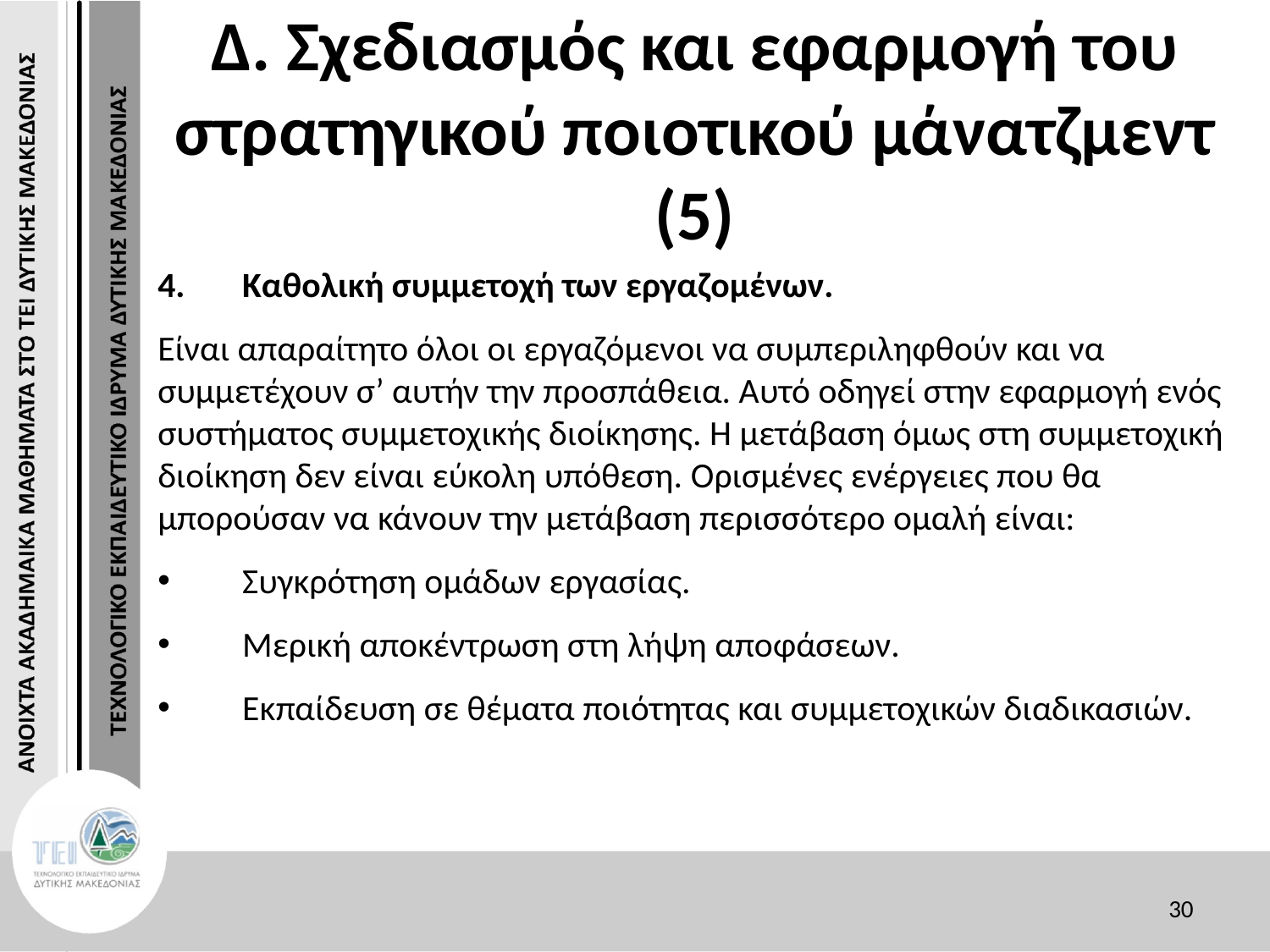

# Δ. Σχεδιασμός και εφαρμογή του στρατηγικού ποιοτικού μάνατζμεντ (5)
Καθολική συμμετοχή των εργαζομένων.
Είναι απαραίτητο όλοι οι εργαζόμενοι να συμπεριληφθούν και να συμμετέχουν σ’ αυτήν την προσπάθεια. Αυτό οδηγεί στην εφαρμογή ενός συστήματος συμμετοχικής διοίκησης. Η μετάβαση όμως στη συμμετοχική διοίκηση δεν είναι εύκολη υπόθεση. Ορισμένες ενέργειες που θα μπορούσαν να κάνουν την μετάβαση περισσότερο ομαλή είναι:
Συγκρότηση ομάδων εργασίας.
Μερική αποκέντρωση στη λήψη αποφάσεων.
Εκπαίδευση σε θέματα ποιότητας και συμμετοχικών διαδικασιών.
30